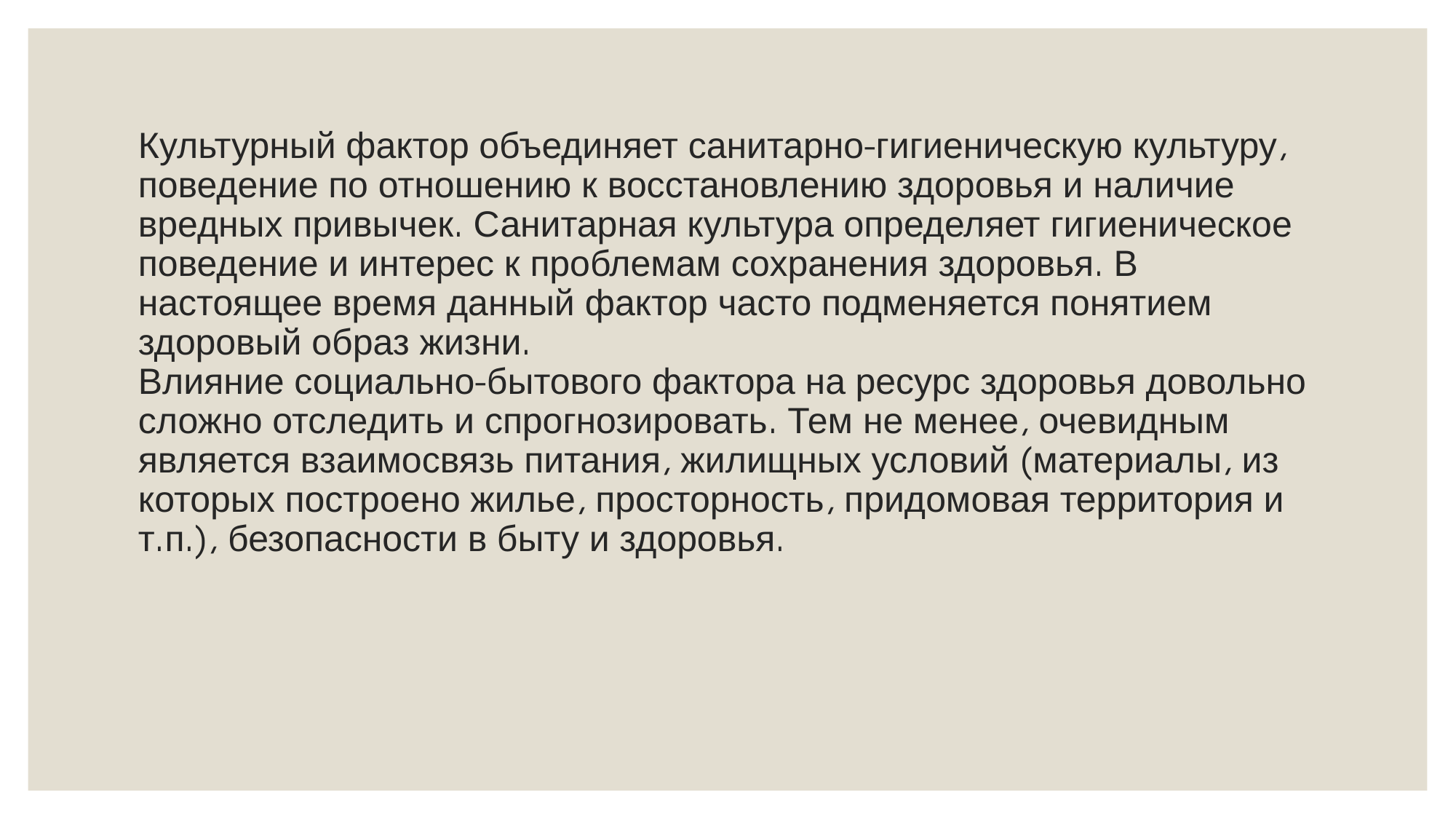

# Культурный фактор объединяет санитарно-гигиеническую культуру, поведение по отношению к восстановлению здоровья и наличие вредных привычек. Санитарная культура определяет гигиеническое поведение и интерес к проблемам сохранения здоровья. В настоящее время данный фактор часто подменяется понятием здоровый образ жизни.
Влияние социально-бытового фактора на ресурс здоровья довольно сложно отследить и спрогнозировать. Тем не менее, очевидным является взаимосвязь питания, жилищных условий (материалы, из которых построено жилье, просторность, придомовая территория и т.п.), безопасности в быту и здоровья.